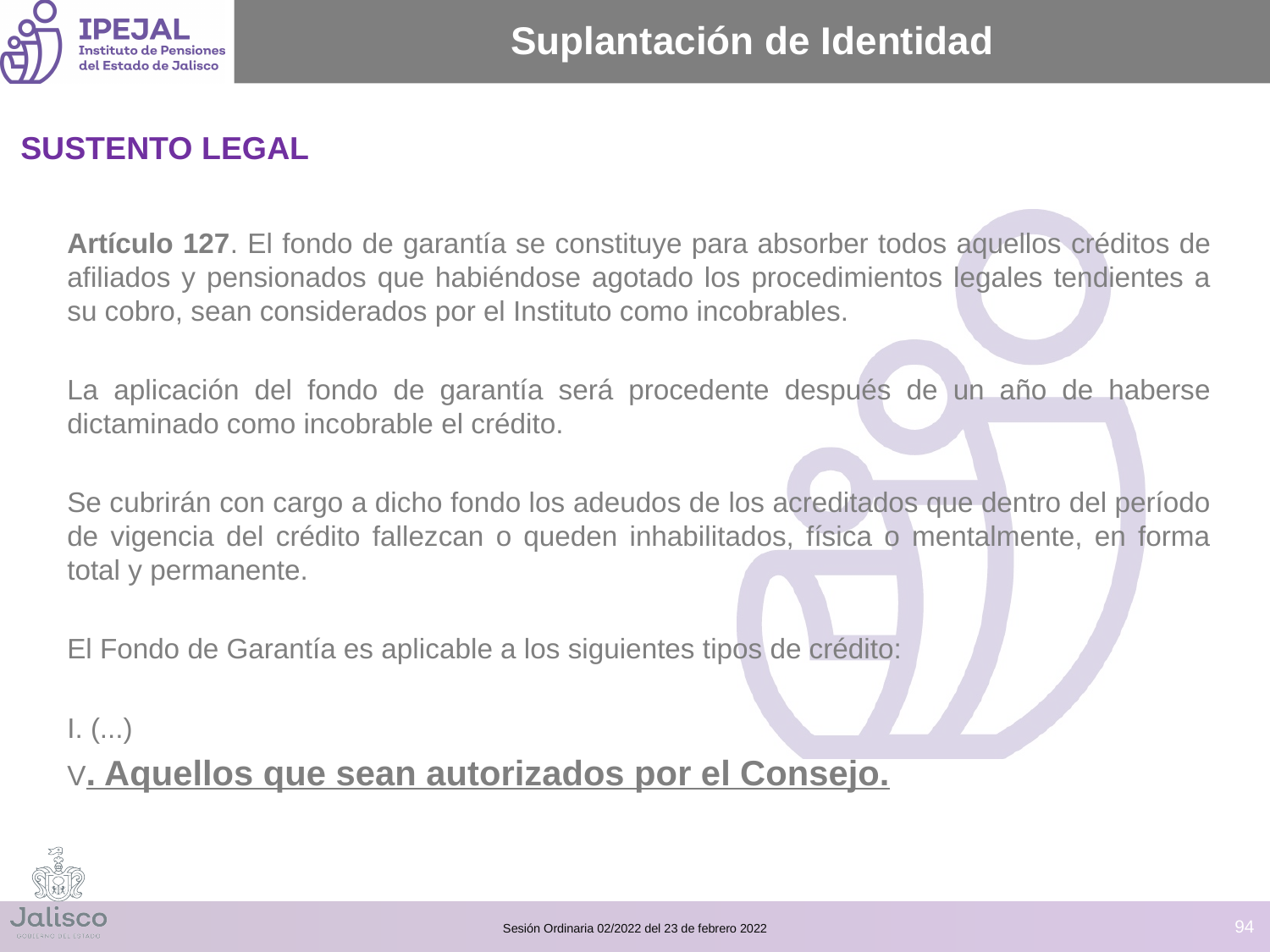

# Suplantación de Identidad
SUSTENTO LEGAL
Artículo 127. El fondo de garantía se constituye para absorber todos aquellos créditos de afiliados y pensionados que habiéndose agotado los procedimientos legales tendientes a su cobro, sean considerados por el Instituto como incobrables.

La aplicación del fondo de garantía será procedente después de un año de haberse dictaminado como incobrable el crédito.

Se cubrirán con cargo a dicho fondo los adeudos de los acreditados que dentro del período de vigencia del crédito fallezcan o queden inhabilitados, física o mentalmente, en forma total y permanente.

El Fondo de Garantía es aplicable a los siguientes tipos de crédito:

I. (...)
V. Aquellos que sean autorizados por el Consejo.
94
Sesión Ordinaria 02/2022 del 23 de febrero 2022